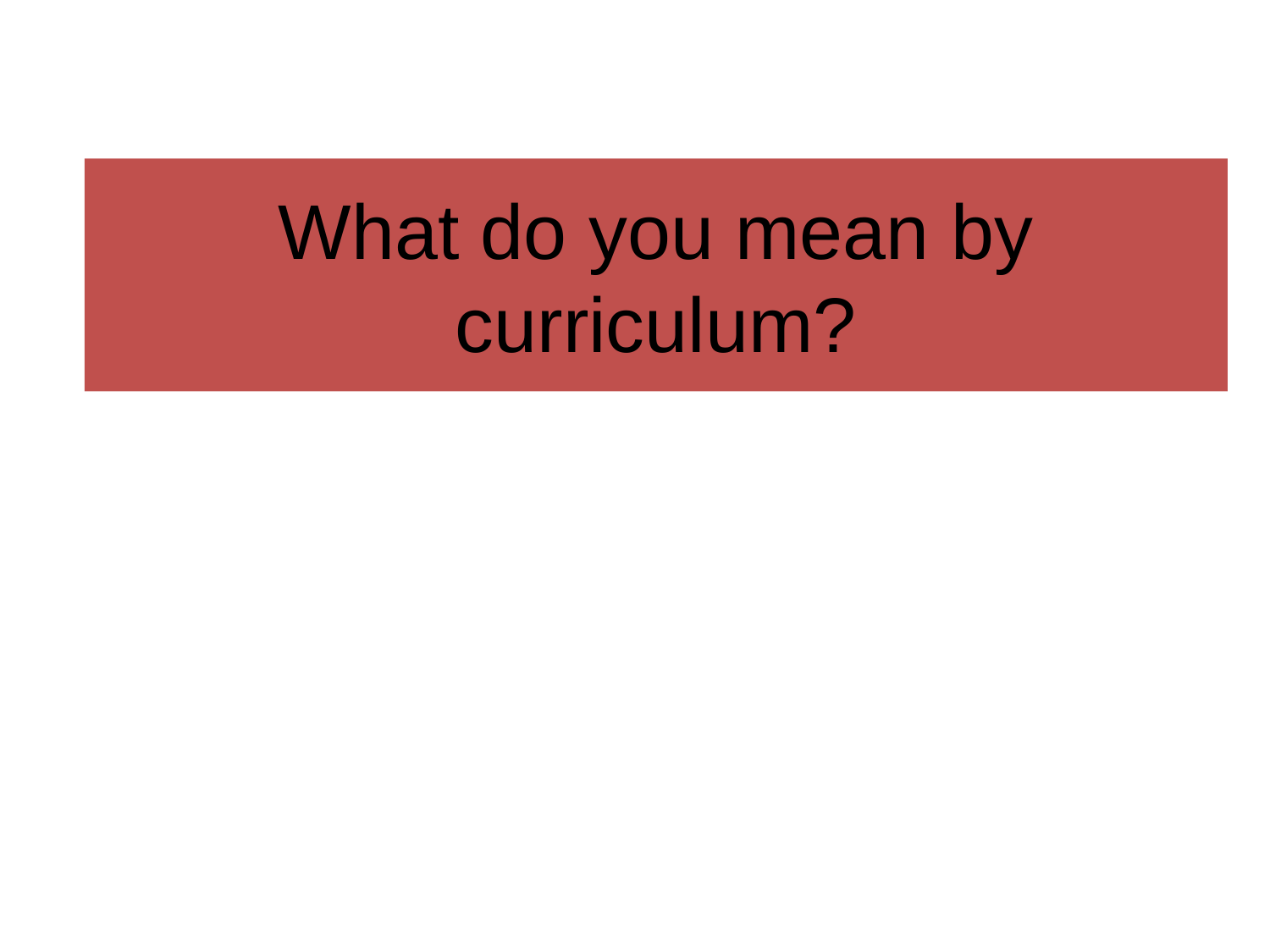

# What do you mean by curriculum?